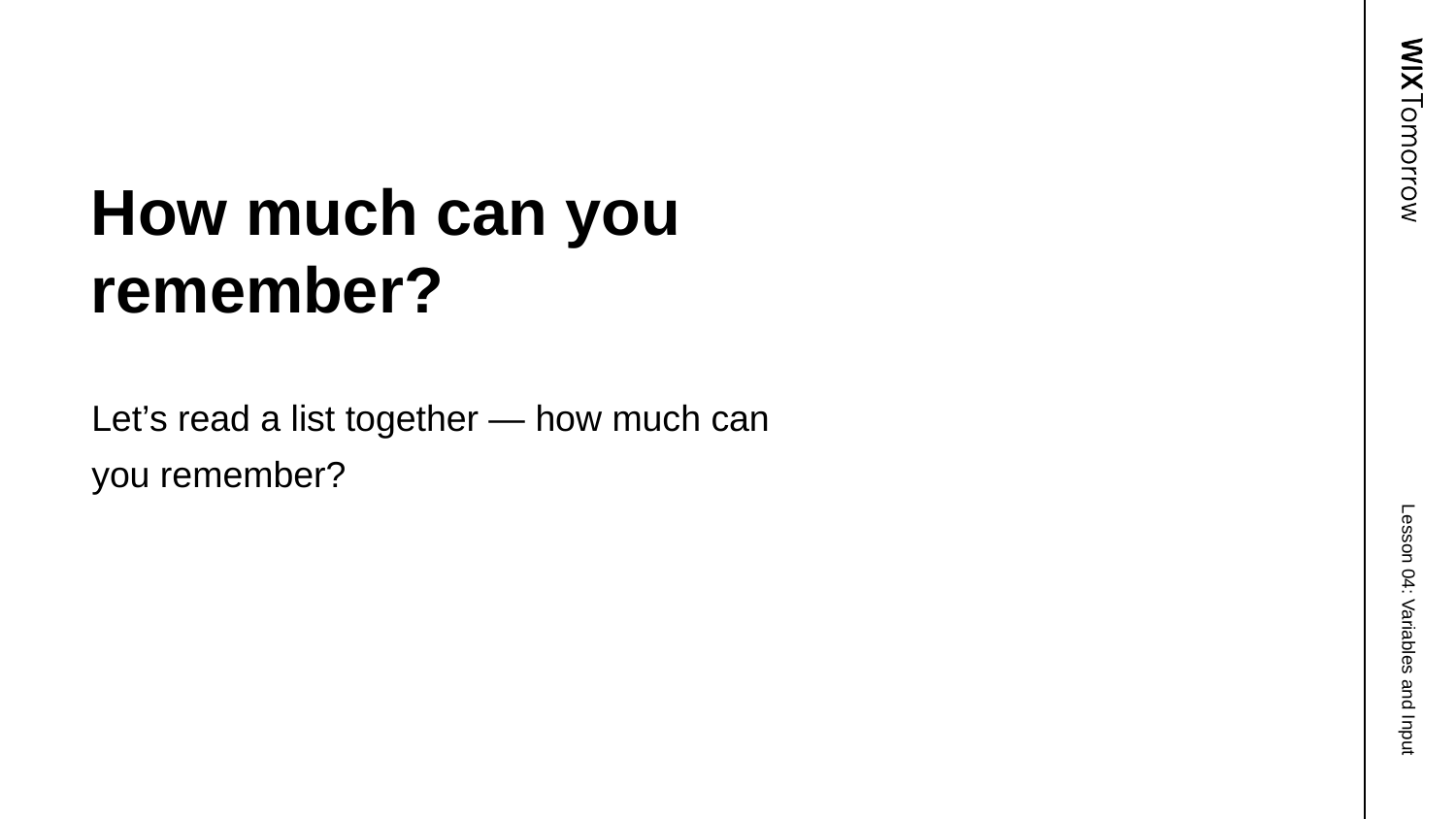

# How much can you remember?
Let’s read a list together — how much can you remember?